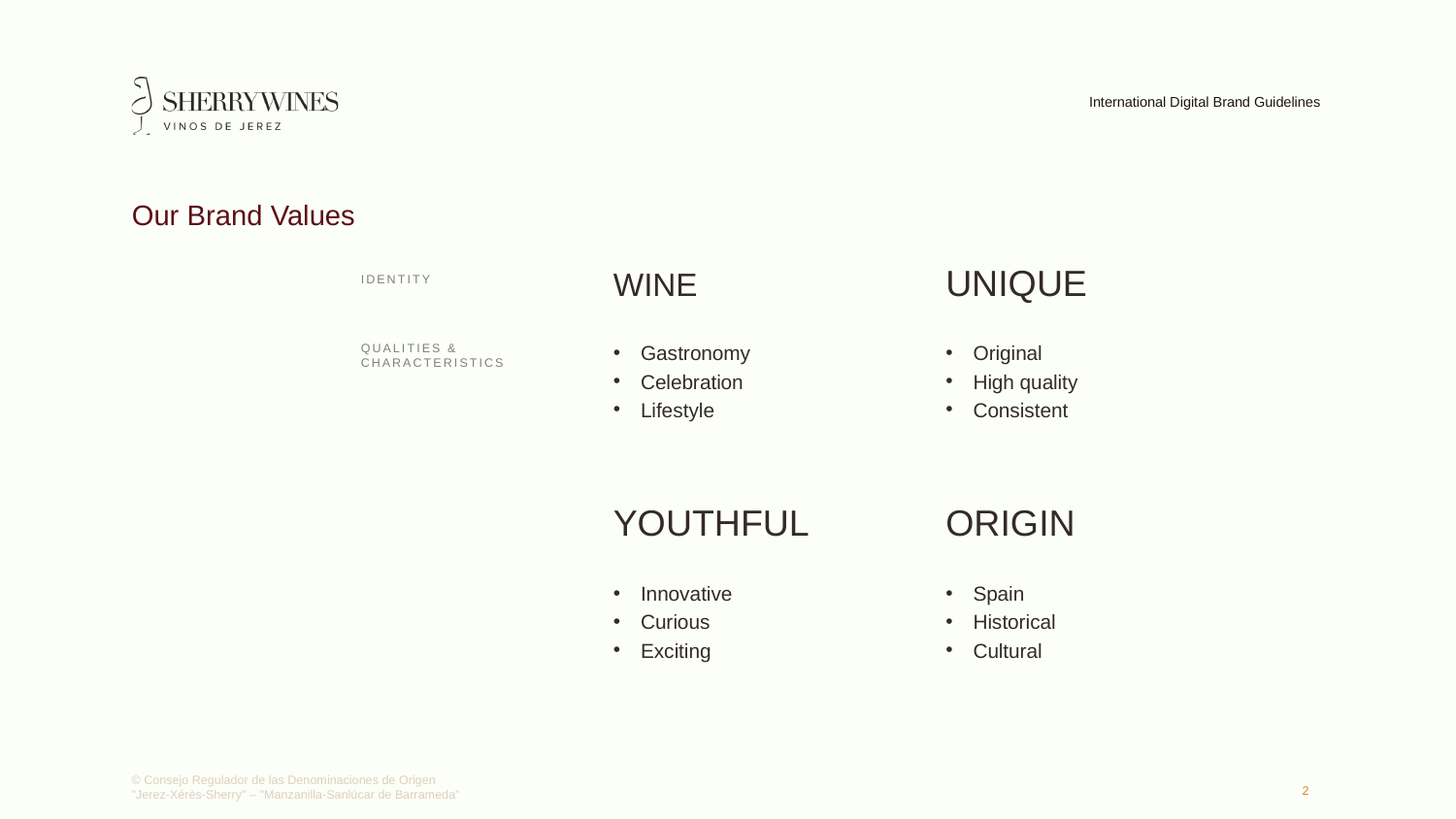

# Our Brand Values
Identity
WINE
UNIQUE
Qualities & Characteristics
Gastronomy
Celebration
Lifestyle
Original
High quality
Consistent
YOUTHFUL
ORIGIN
Innovative
Curious
Exciting
Spain
Historical
Cultural
2